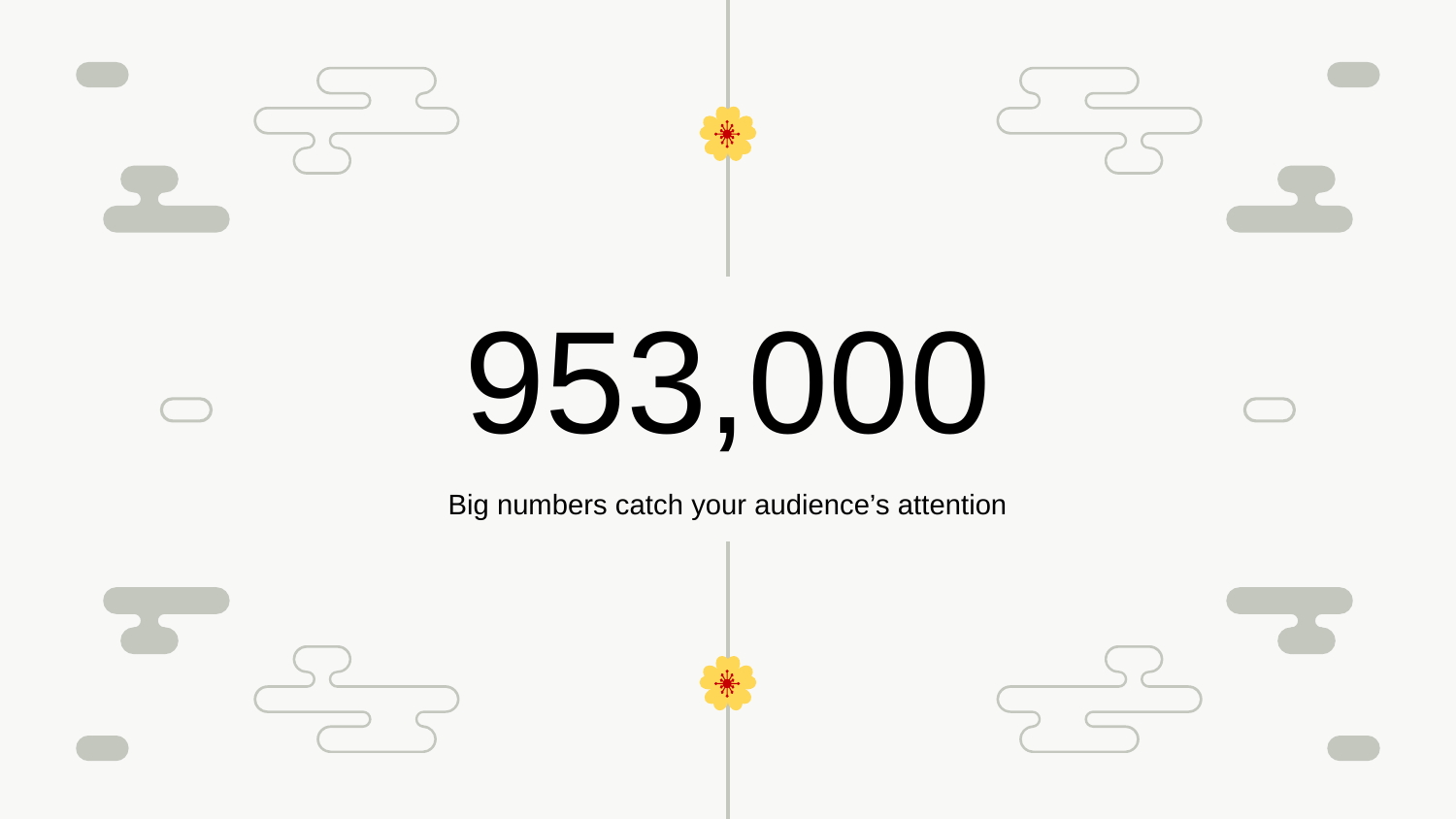

# 953,000

Big numbers catch your audience’s attention